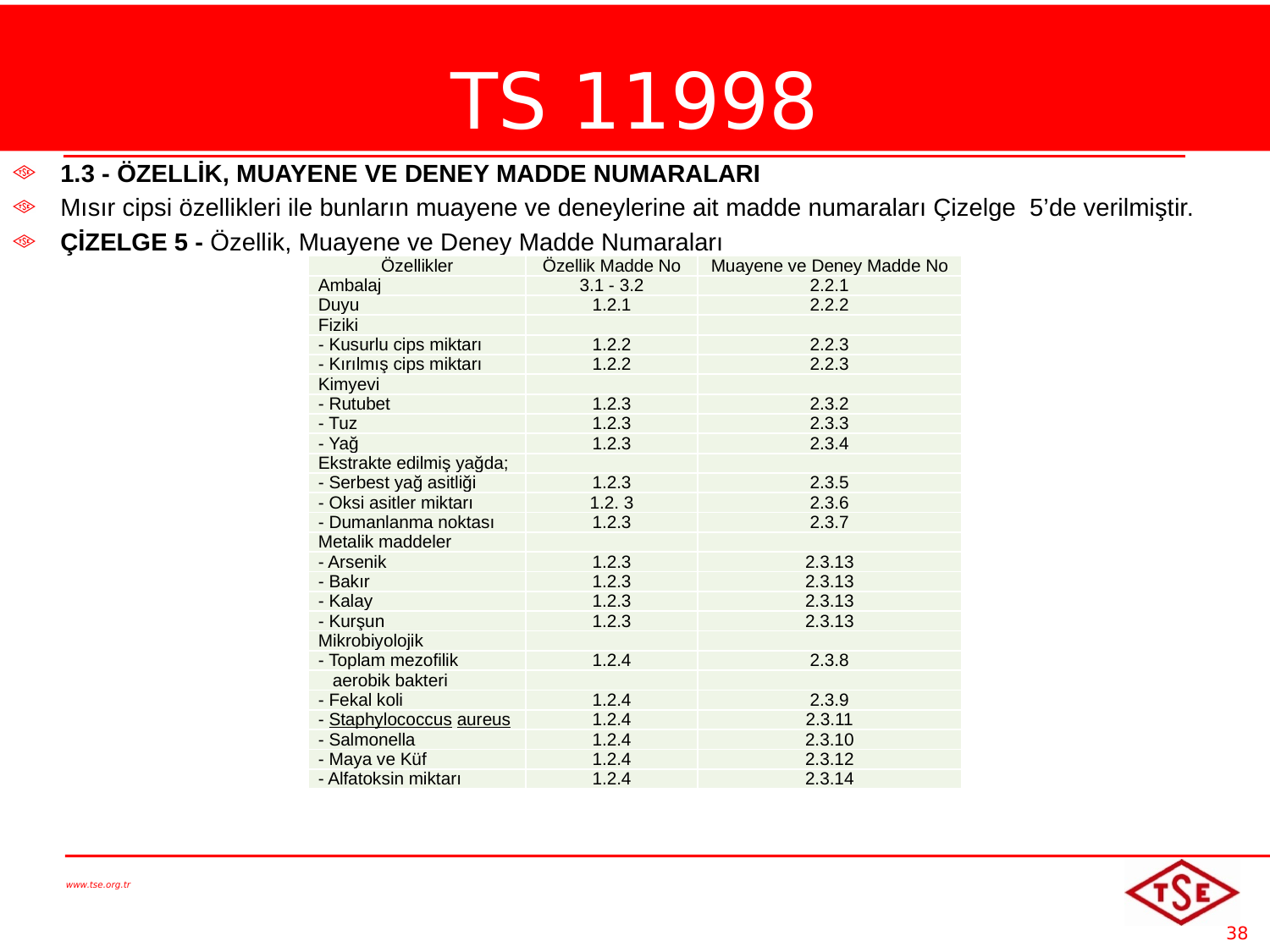

# TS 11998
1.3 - ÖZELLİK, MUAYENE VE DENEY MADDE NUMARALARI
Mısır cipsi özellikleri ile bunların muayene ve deneylerine ait madde numaraları Çizelge  5’de verilmiştir.
ÇİZELGE 5 - Özellik, Muayene ve Deney Madde Numaraları

| Özellikler | Özellik Madde No | Muayene ve Deney Madde No |
| --- | --- | --- |
| Ambalaj | 3.1 - 3.2 | 2.2.1 |
| Duyu | 1.2.1 | 2.2.2 |
| Fiziki |  |  |
| - Kusurlu cips miktarı | 1.2.2 | 2.2.3 |
| - Kırılmış cips miktarı | 1.2.2 | 2.2.3 |
| Kimyevi |  |  |
| - Rutubet | 1.2.3 | 2.3.2 |
| - Tuz | 1.2.3 | 2.3.3 |
| - Yağ | 1.2.3 | 2.3.4 |
| Ekstrakte edilmiş yağda; |  |  |
| - Serbest yağ asitliği | 1.2.3 | 2.3.5 |
| - Oksi asitler miktarı | 1.2. 3 | 2.3.6 |
| - Dumanlanma noktası | 1.2.3 | 2.3.7 |
| Metalik maddeler |  |  |
| - Arsenik | 1.2.3 | 2.3.13 |
| - Bakır | 1.2.3 | 2.3.13 |
| - Kalay | 1.2.3 | 2.3.13 |
| - Kurşun | 1.2.3 | 2.3.13 |
| Mikrobiyolojik |  |  |
| - Toplam mezofilik | 1.2.4 | 2.3.8 |
| aerobik bakteri |  |  |
| - Fekal koli | 1.2.4 | 2.3.9 |
| - Staphylococcus aureus | 1.2.4 | 2.3.11 |
| - Salmonella | 1.2.4 | 2.3.10 |
| - Maya ve Küf | 1.2.4 | 2.3.12 |
| - Alfatoksin miktarı | 1.2.4 | 2.3.14 |

www.tse.org.tr
38